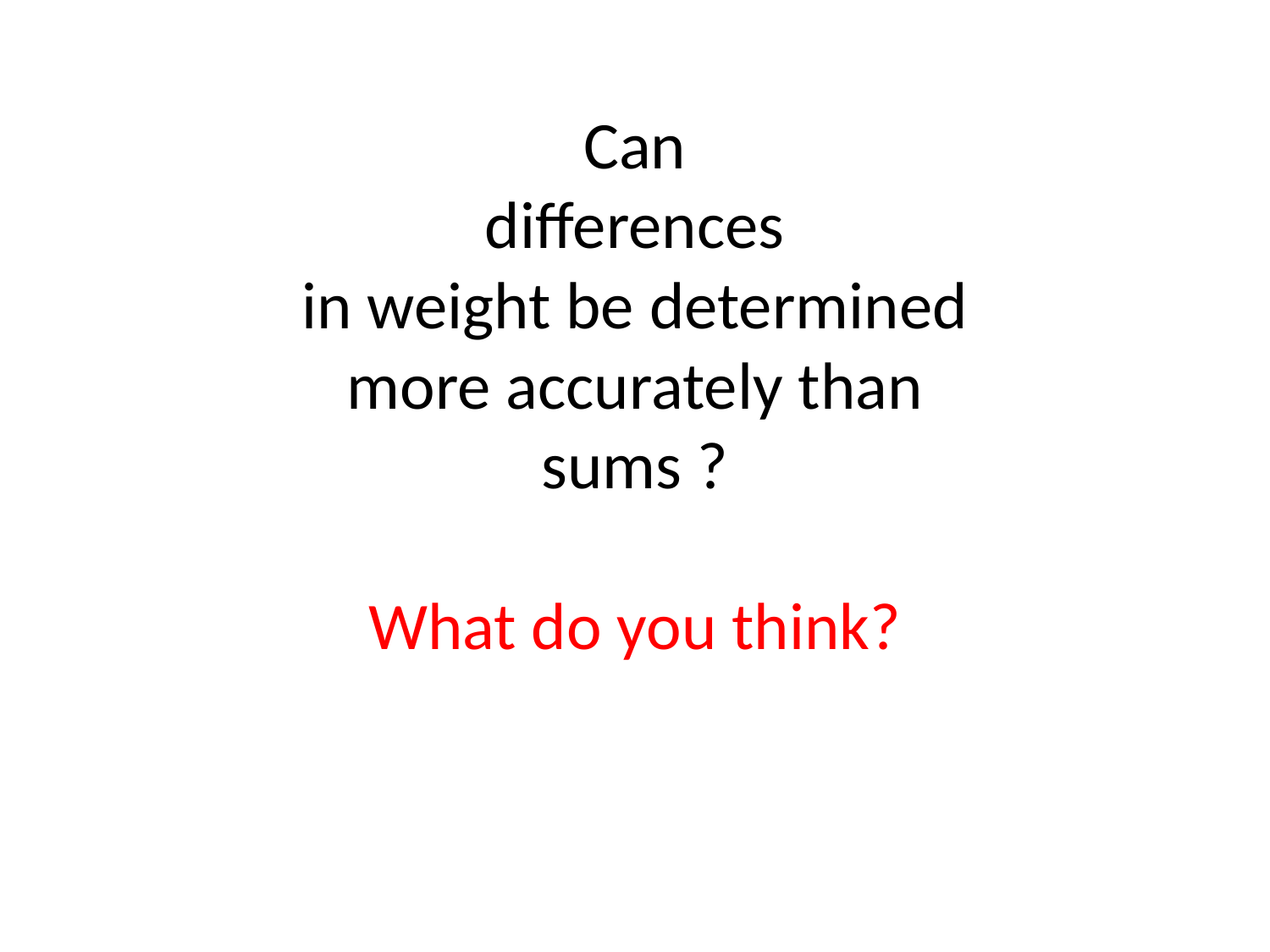

# Can differences in weight be determined more accurately than sums ? What do you think?